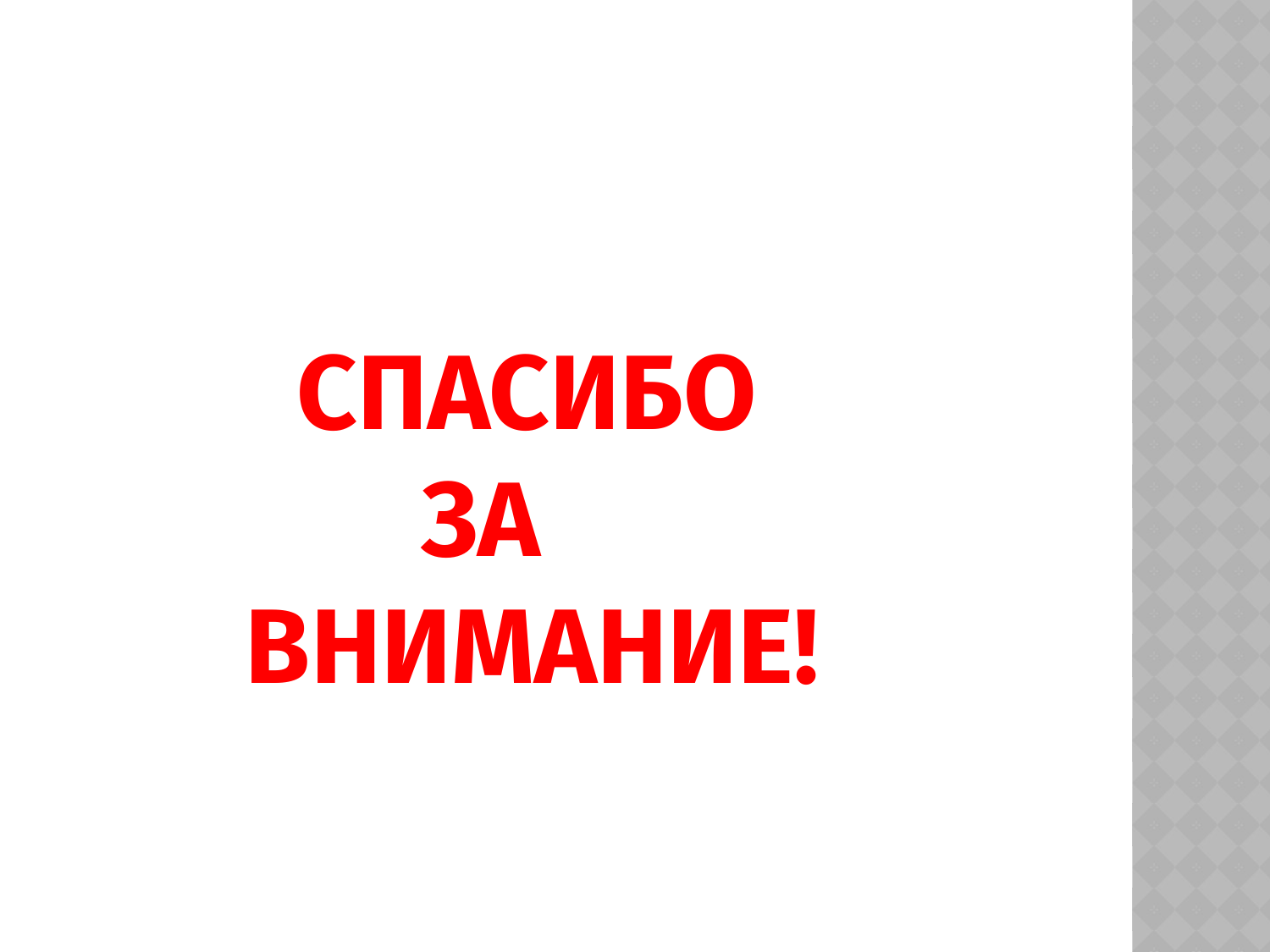

# СПАСИБО ЗА ВНИМАНИЕ!
СПАСИБО ЗА ВНИМАНИЕ.